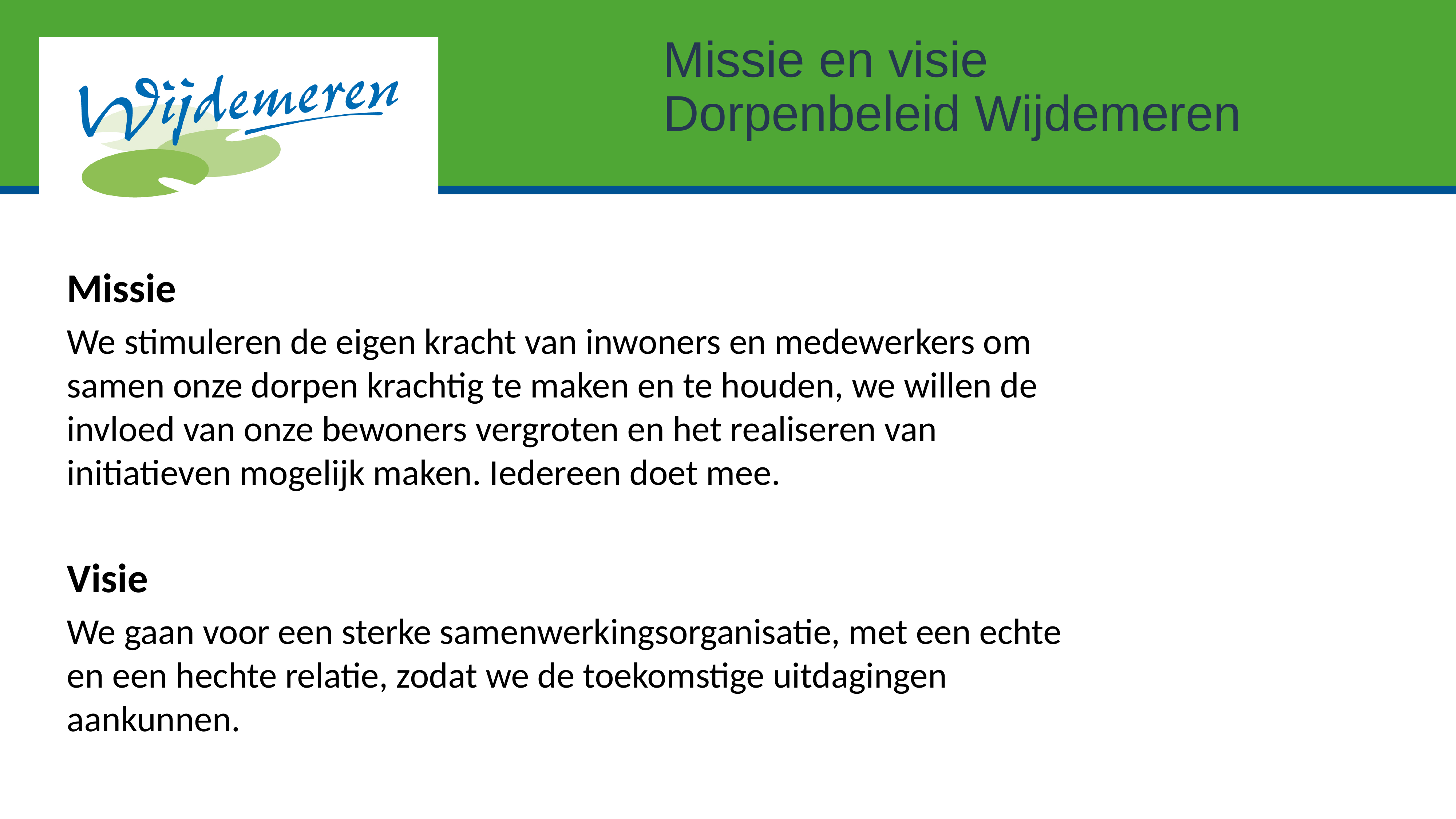

# Missie en visie Dorpenbeleid Wijdemeren
Missie
We stimuleren de eigen kracht van inwoners en medewerkers om samen onze dorpen krachtig te maken en te houden, we willen de invloed van onze bewoners vergroten en het realiseren van initiatieven mogelijk maken. Iedereen doet mee.

Visie
We gaan voor een sterke samenwerkingsorganisatie, met een echte en een hechte relatie, zodat we de toekomstige uitdagingen aankunnen.